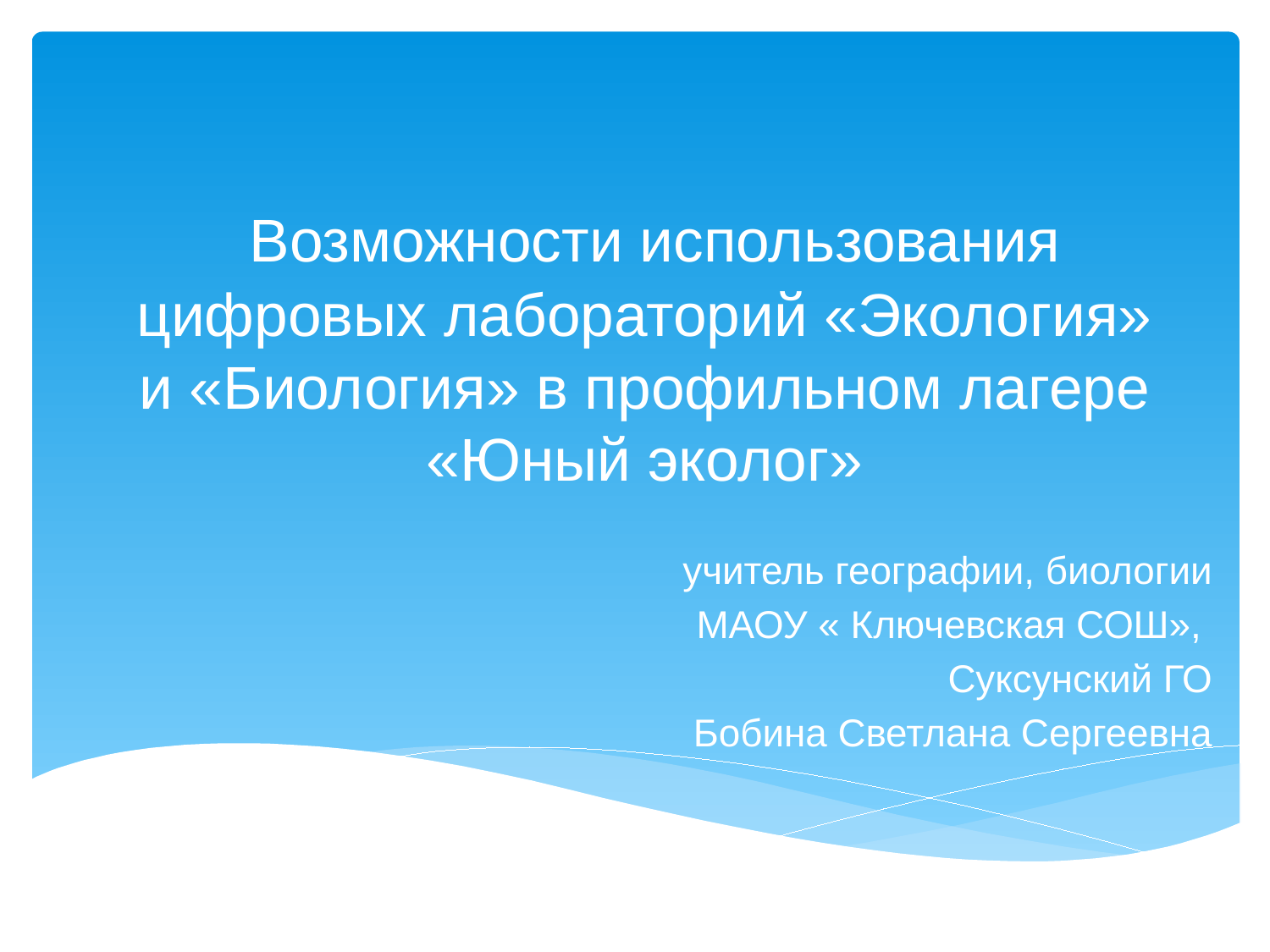

# Возможности использования цифровых лабораторий «Экология» и «Биология» в профильном лагере «Юный эколог»
 учитель географии, биологии
МАОУ « Ключевская СОШ»,
Суксунский ГО
Бобина Светлана Сергеевна